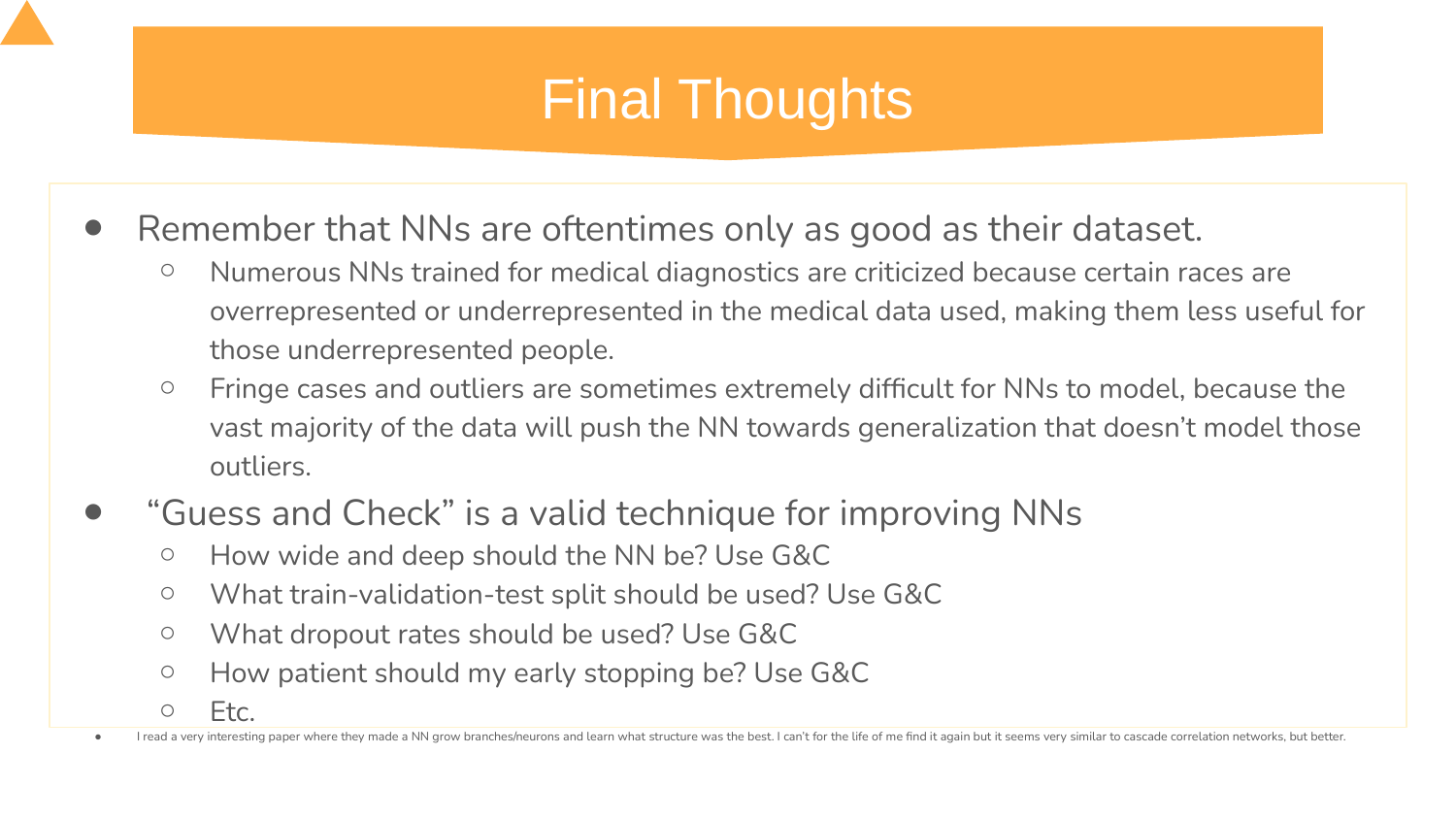

# Final Thoughts
Remember that NNs are oftentimes only as good as their dataset.
Numerous NNs trained for medical diagnostics are criticized because certain races are overrepresented or underrepresented in the medical data used, making them less useful for those underrepresented people.
Fringe cases and outliers are sometimes extremely difficult for NNs to model, because the vast majority of the data will push the NN towards generalization that doesn’t model those outliers.
 “Guess and Check” is a valid technique for improving NNs
How wide and deep should the NN be? Use G&C
What train-validation-test split should be used? Use G&C
What dropout rates should be used? Use G&C
How patient should my early stopping be? Use G&C
Etc.
I read a very interesting paper where they made a NN grow branches/neurons and learn what structure was the best. I can’t for the life of me find it again but it seems very similar to cascade correlation networks, but better.